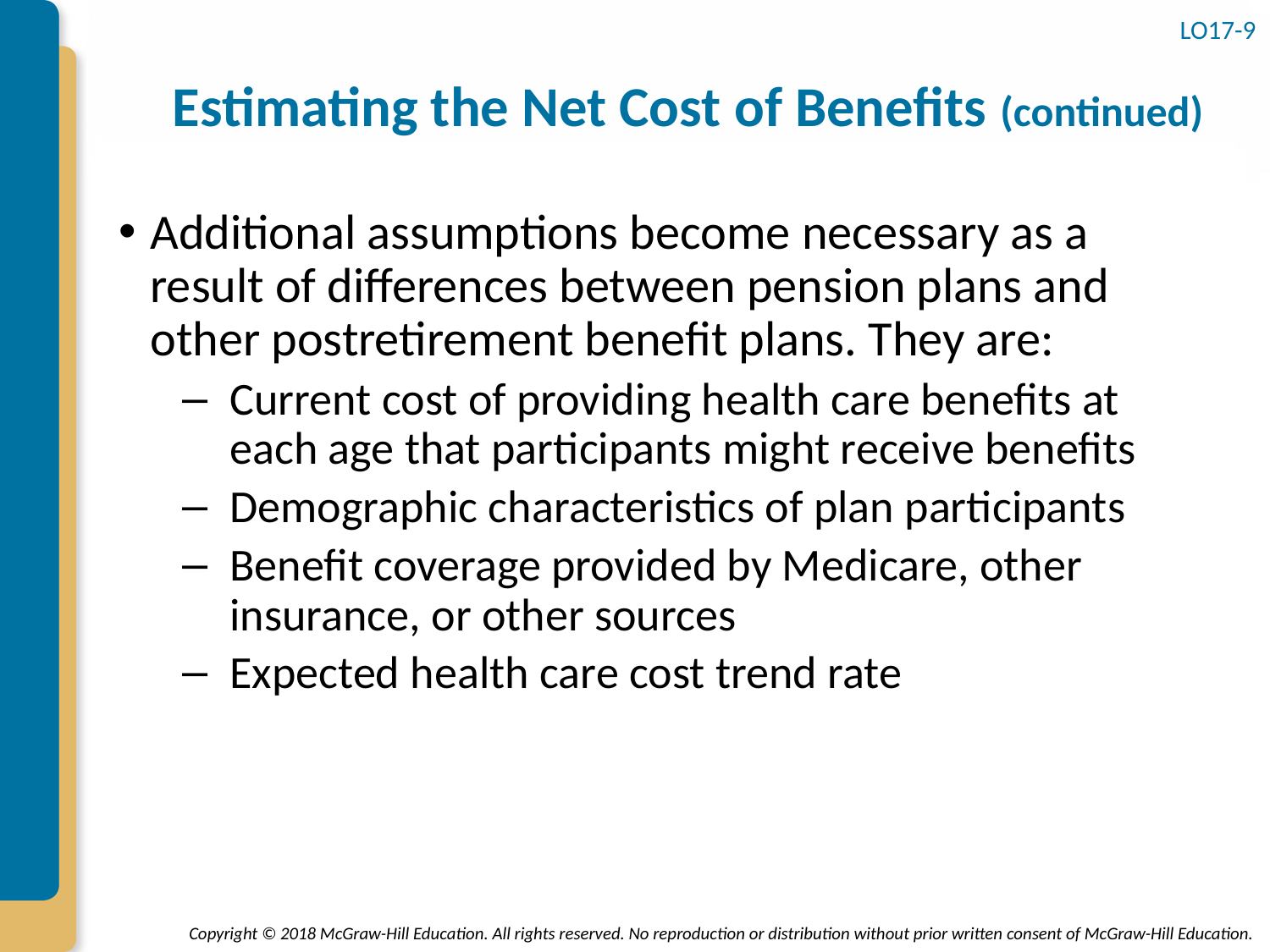

# Estimating the Net Cost of Benefits (continued)
LO17-9
Additional assumptions become necessary as a result of differences between pension plans and other postretirement benefit plans. They are:
Current cost of providing health care benefits at each age that participants might receive benefits
Demographic characteristics of plan participants
Benefit coverage provided by Medicare, other insurance, or other sources
Expected health care cost trend rate